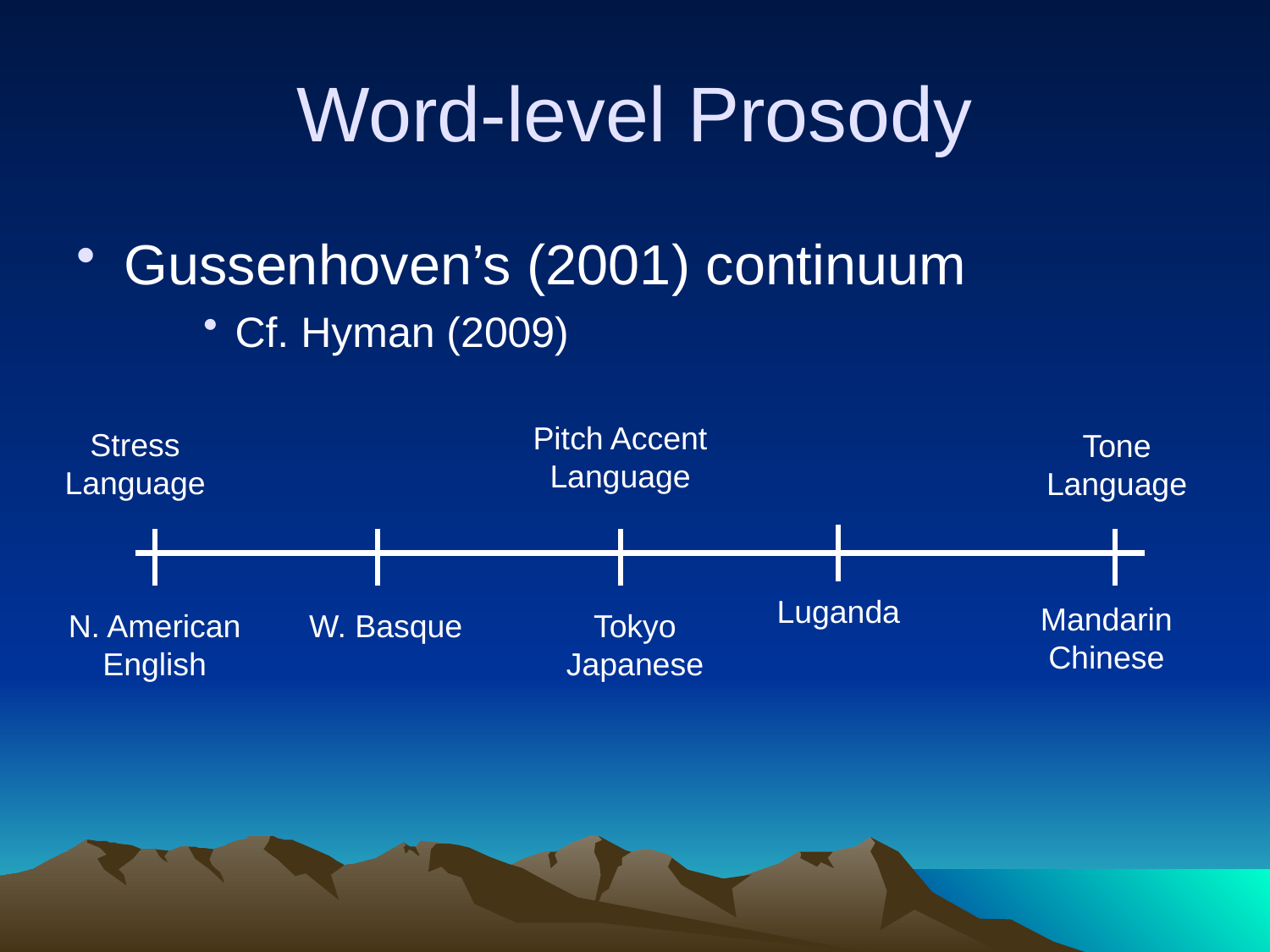

# Word-level Prosody
Gussenhoven’s (2001) continuum
Cf. Hyman (2009)

Pitch Accent
Language
Stress
Language
Tone
Language
Luganda
Mandarin
Chinese
W. Basque
Tokyo
Japanese
N. American
English